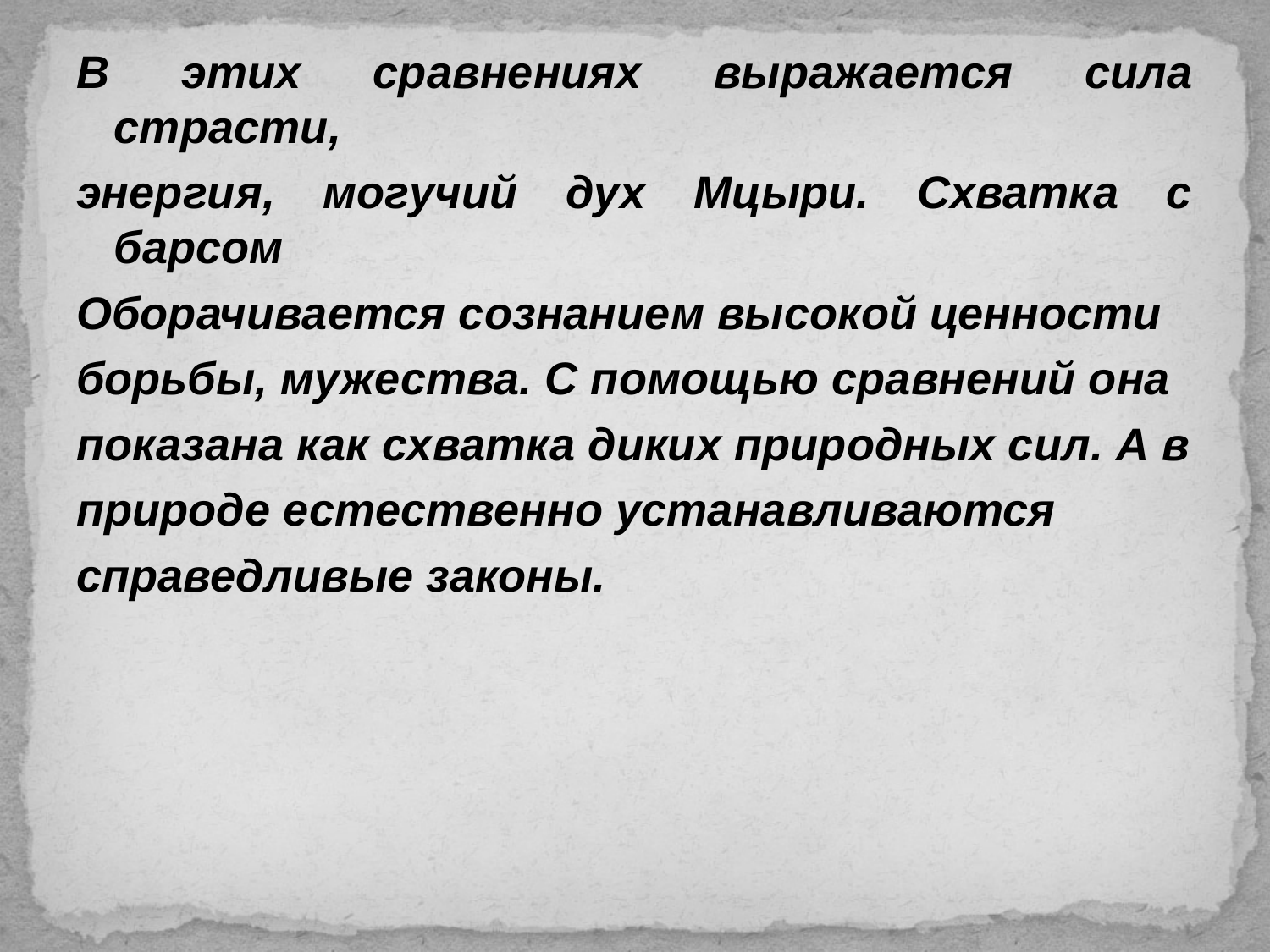

В этих сравнениях выражается сила страсти,
энергия, могучий дух Мцыри. Схватка с барсом
Оборачивается сознанием высокой ценности
борьбы, мужества. С помощью сравнений она
показана как схватка диких природных сил. А в
природе естественно устанавливаются
справедливые законы.